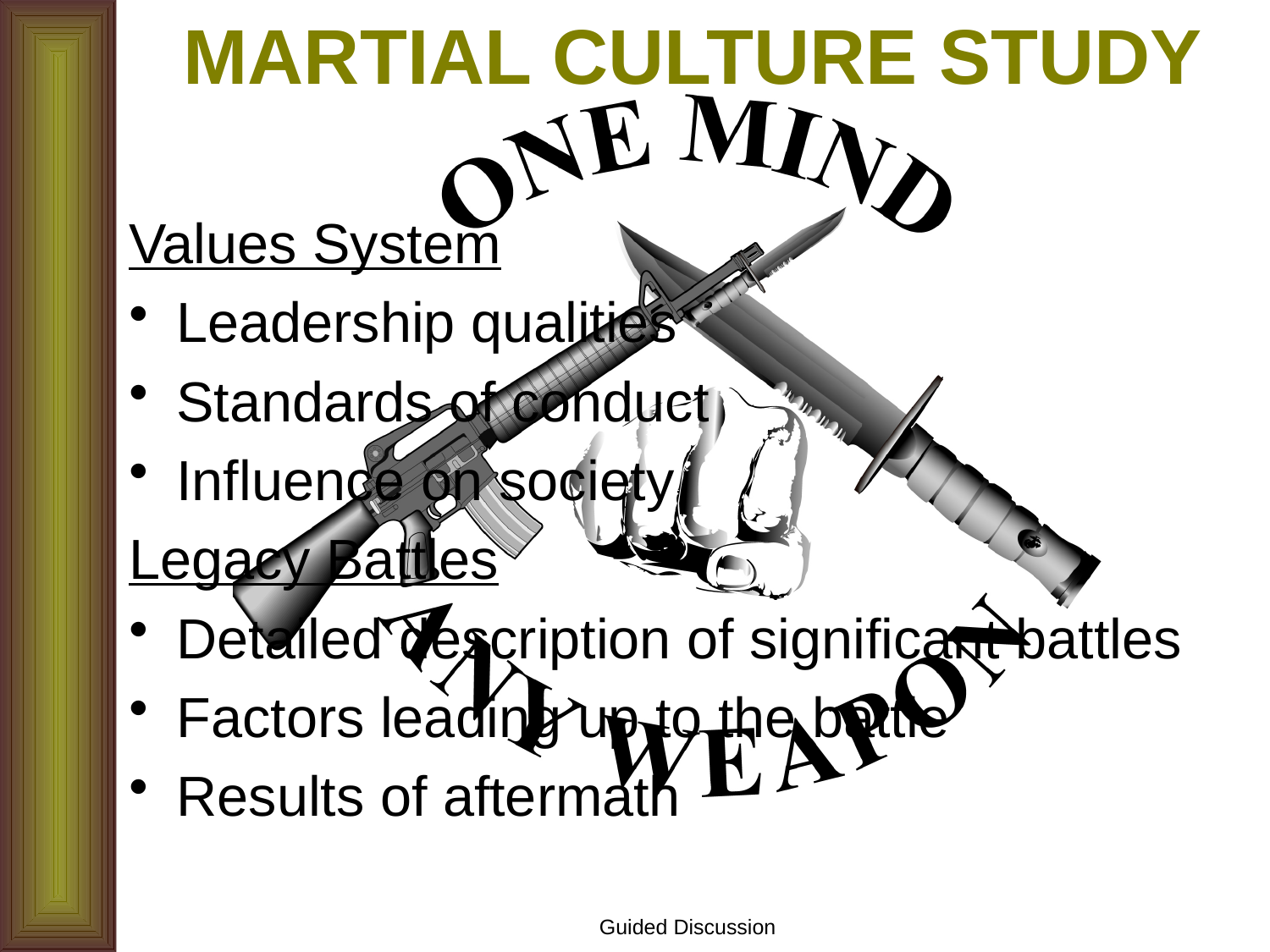

# MARTIAL CULTURE STUDY
Values System
Leadership qualities
Standards of conduct
Influence on society
Legacy Battles
Detailed description of significant battles
Factors leading up to the battle
Results of aftermath
Guided Discussion